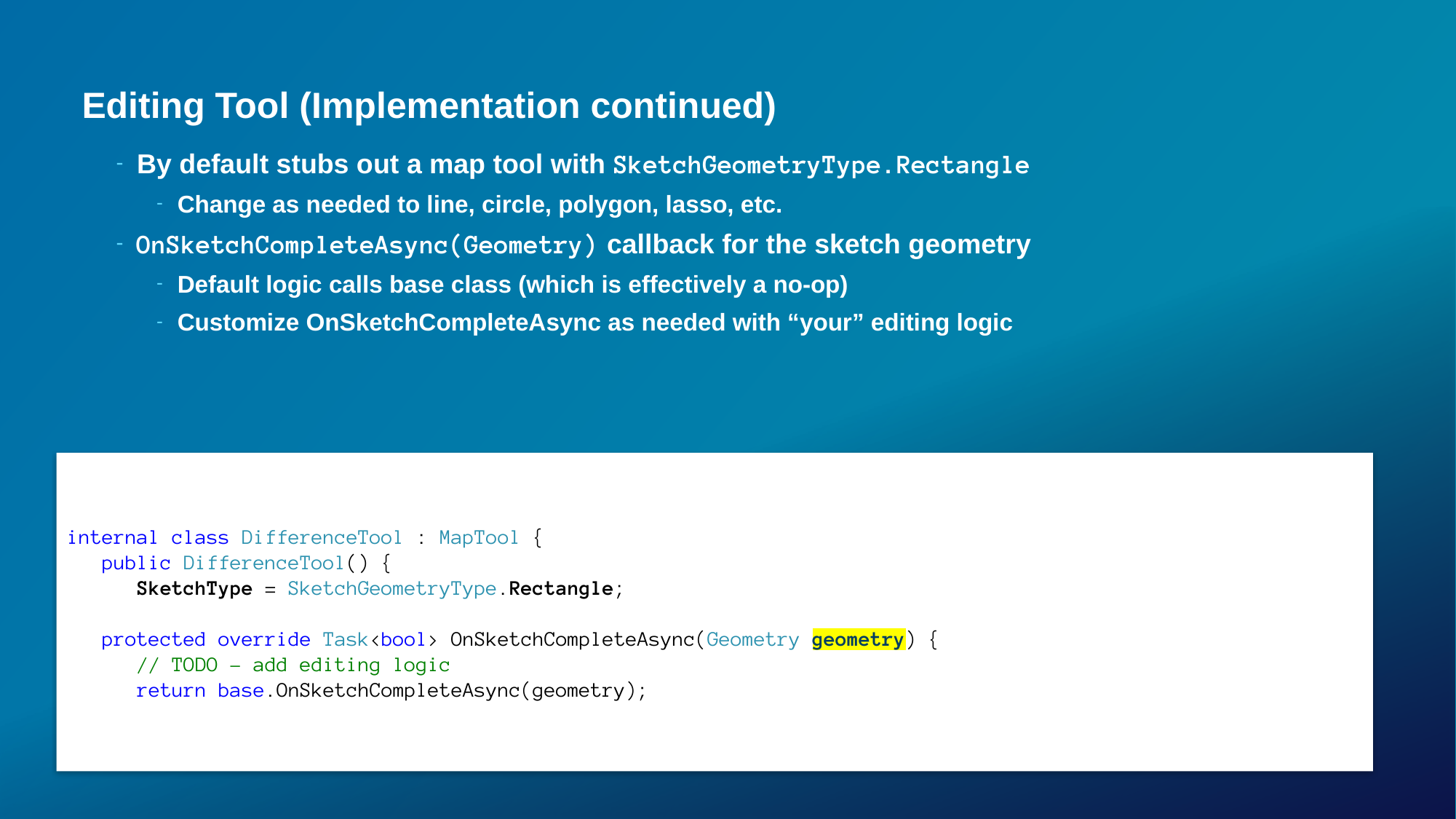

# Editing Tool (Implementation continued)
By default stubs out a map tool with SketchGeometryType.Rectangle
Change as needed to line, circle, polygon, lasso, etc.
OnSketchCompleteAsync(Geometry) callback for the sketch geometry
Default logic calls base class (which is effectively a no-op)
Customize OnSketchCompleteAsync as needed with “your” editing logic

internal class DifferenceTool : MapTool {
   public DifferenceTool() {
      SketchType = SketchGeometryType.Rectangle;

   protected override Task<bool> OnSketchCompleteAsync(Geometry geometry) {
      // TODO – add editing logic
      return base.OnSketchCompleteAsync(geometry);